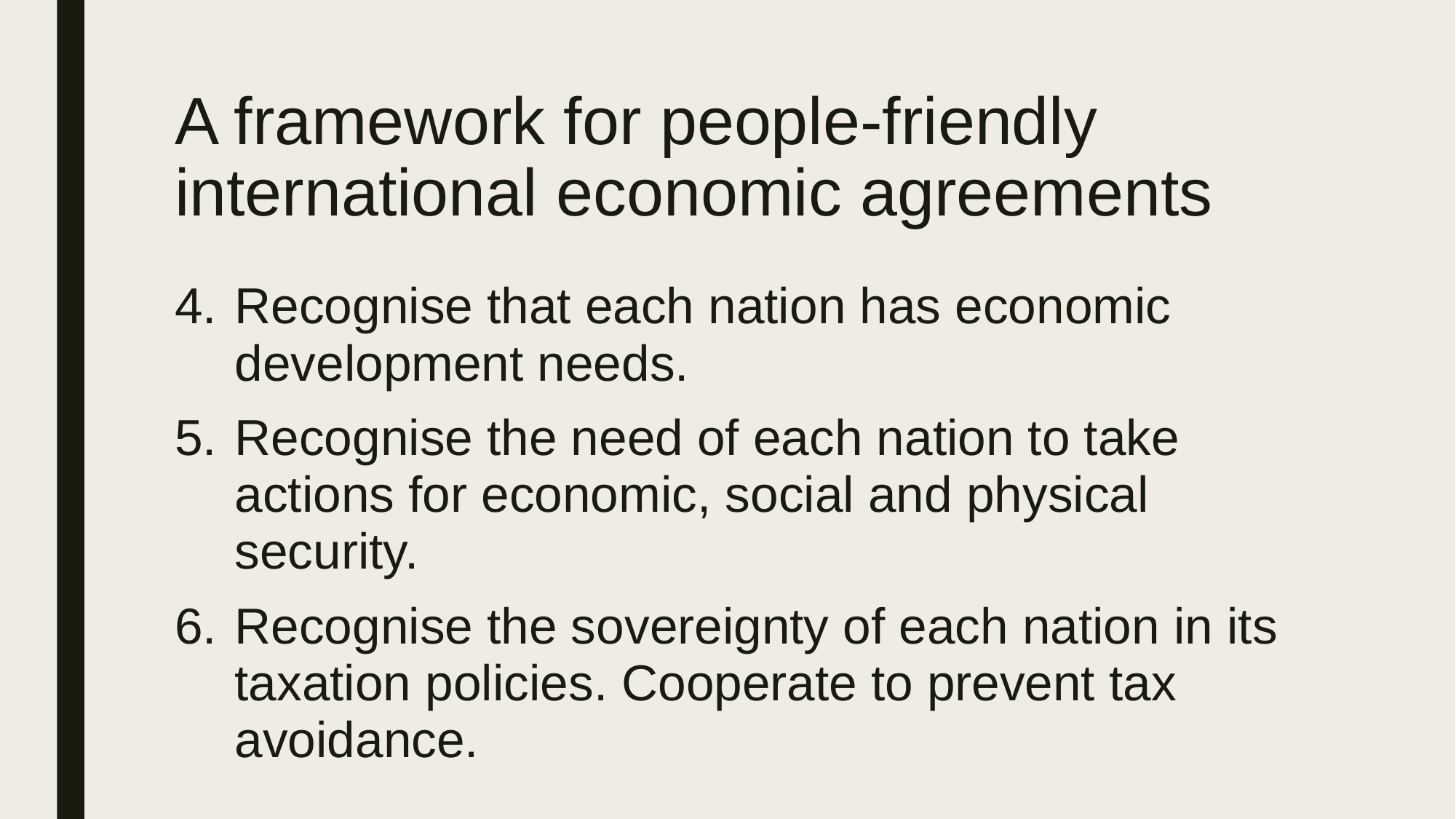

# A framework for people-friendly international economic agreements
Recognise that each nation has economic development needs.
Recognise the need of each nation to take actions for economic, social and physical security.
Recognise the sovereignty of each nation in its taxation policies. Cooperate to prevent tax avoidance.